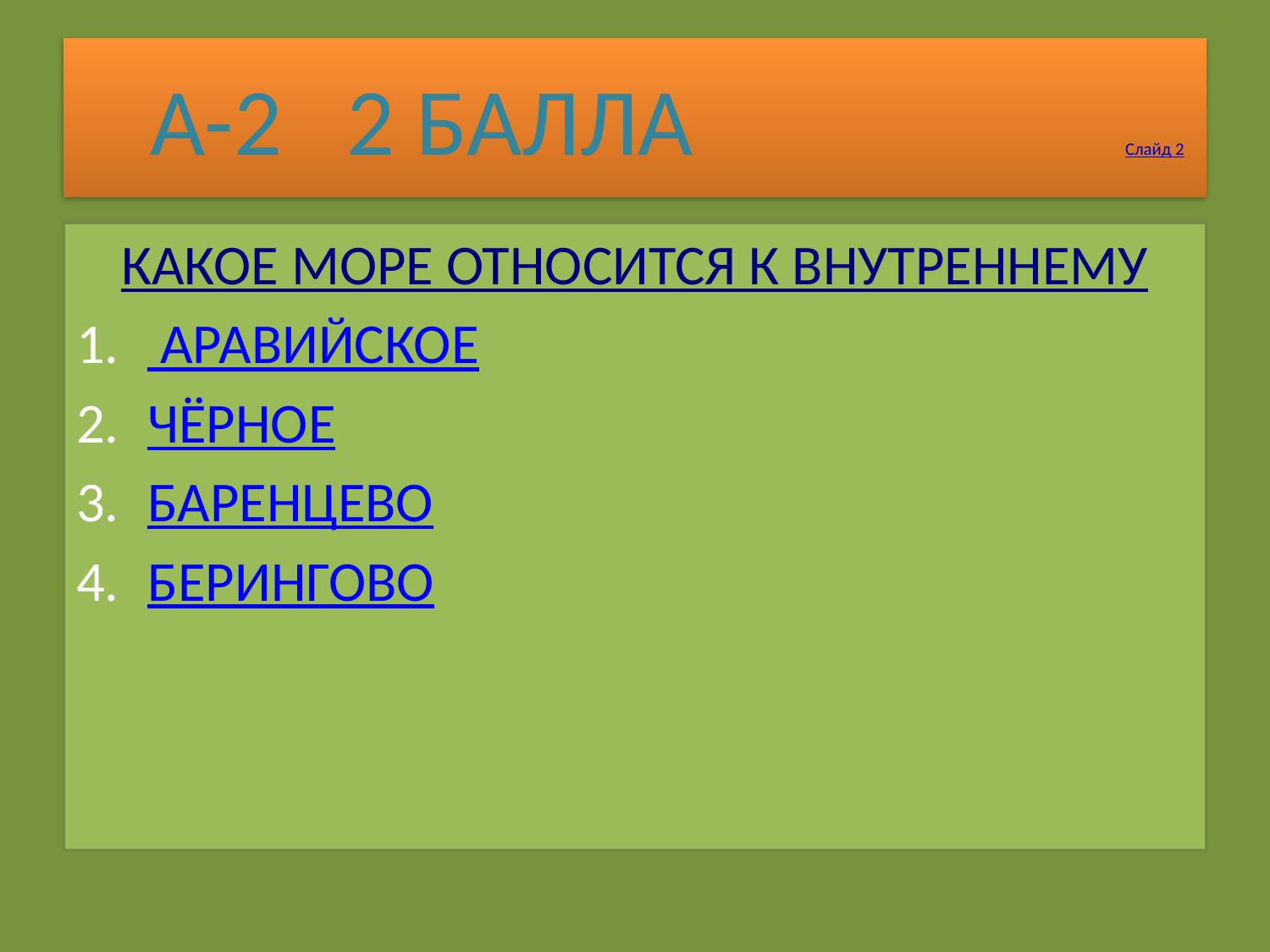

# А-2   2 БАЛЛА                    Слайд 2
КАКОЕ МОРЕ ОТНОСИТСЯ К ВНУТРЕННЕМУ
 АРАВИЙСКОЕ
ЧЁРНОЕ
БАРЕНЦЕВО
БЕРИНГОВО